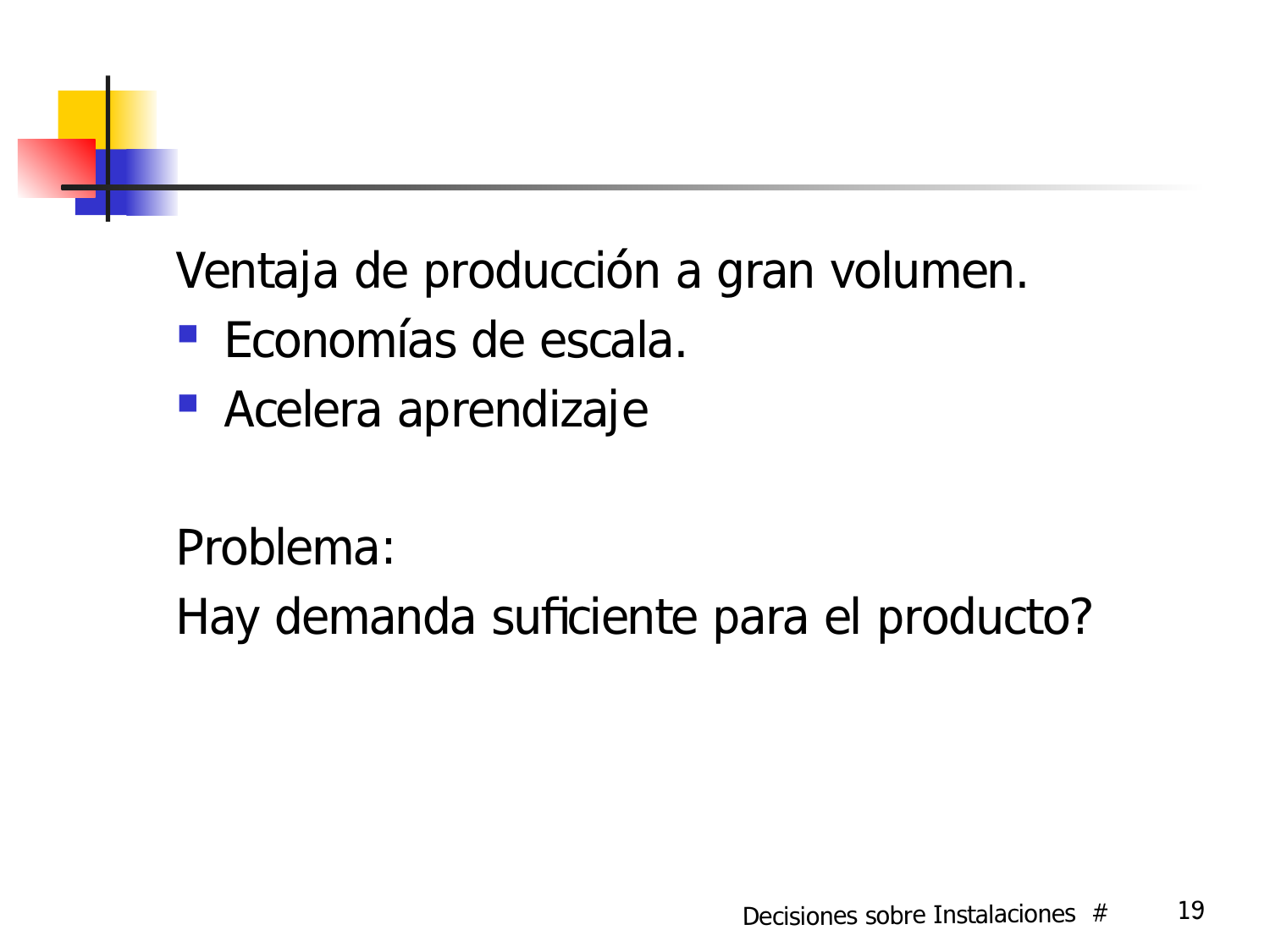

#
Ventaja de producción a gran volumen.
Economías de escala.
Acelera aprendizaje

Problema:
Hay demanda suficiente para el producto?

19
Decisiones sobre Instalaciones  #